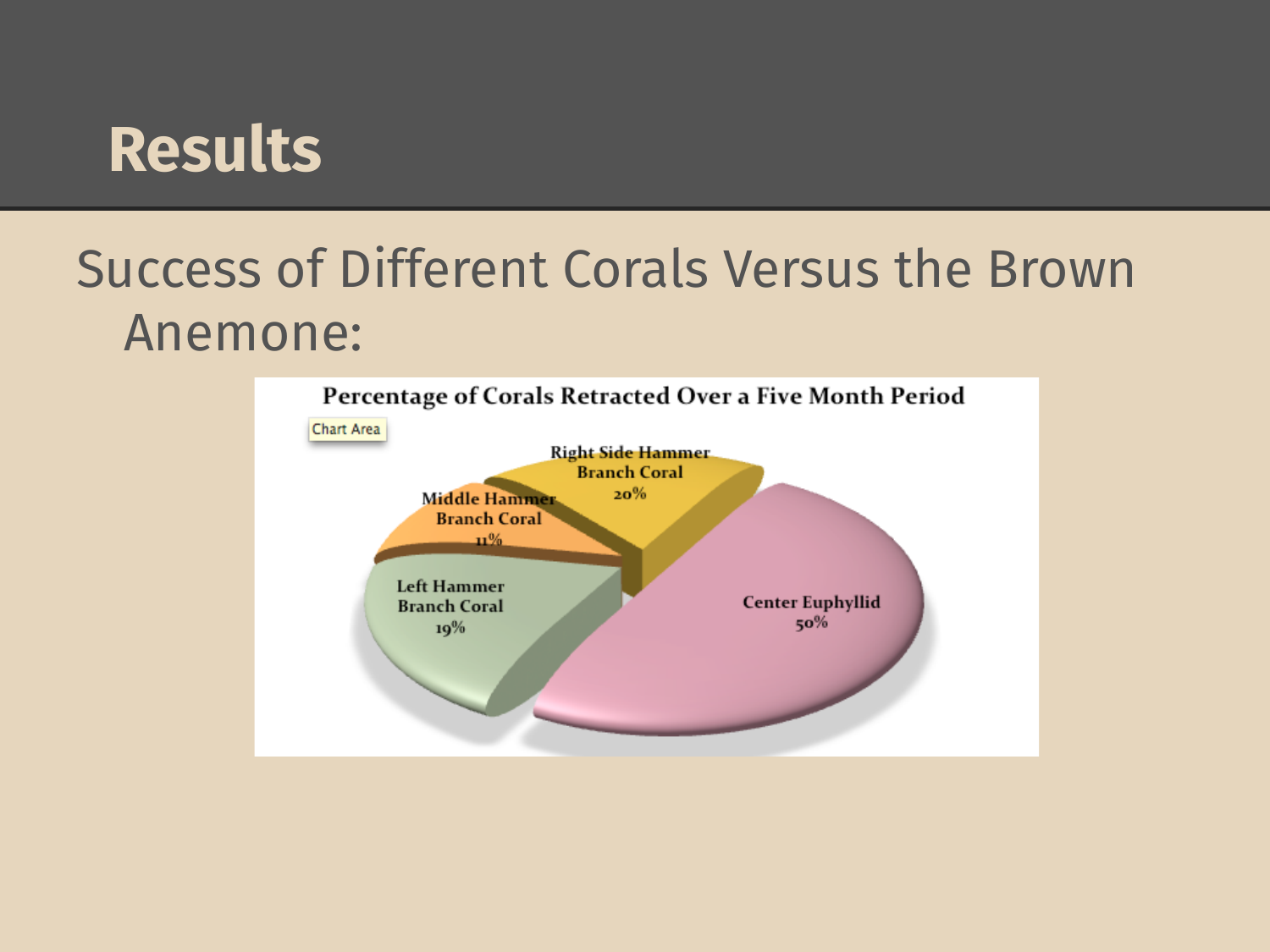

# Results
Success of Different Corals Versus the Brown Anemone:

This figure presents the percentage of time in which the corals we focused on in our tank were not actively combating the brown anemone from December 2012-April 2013.